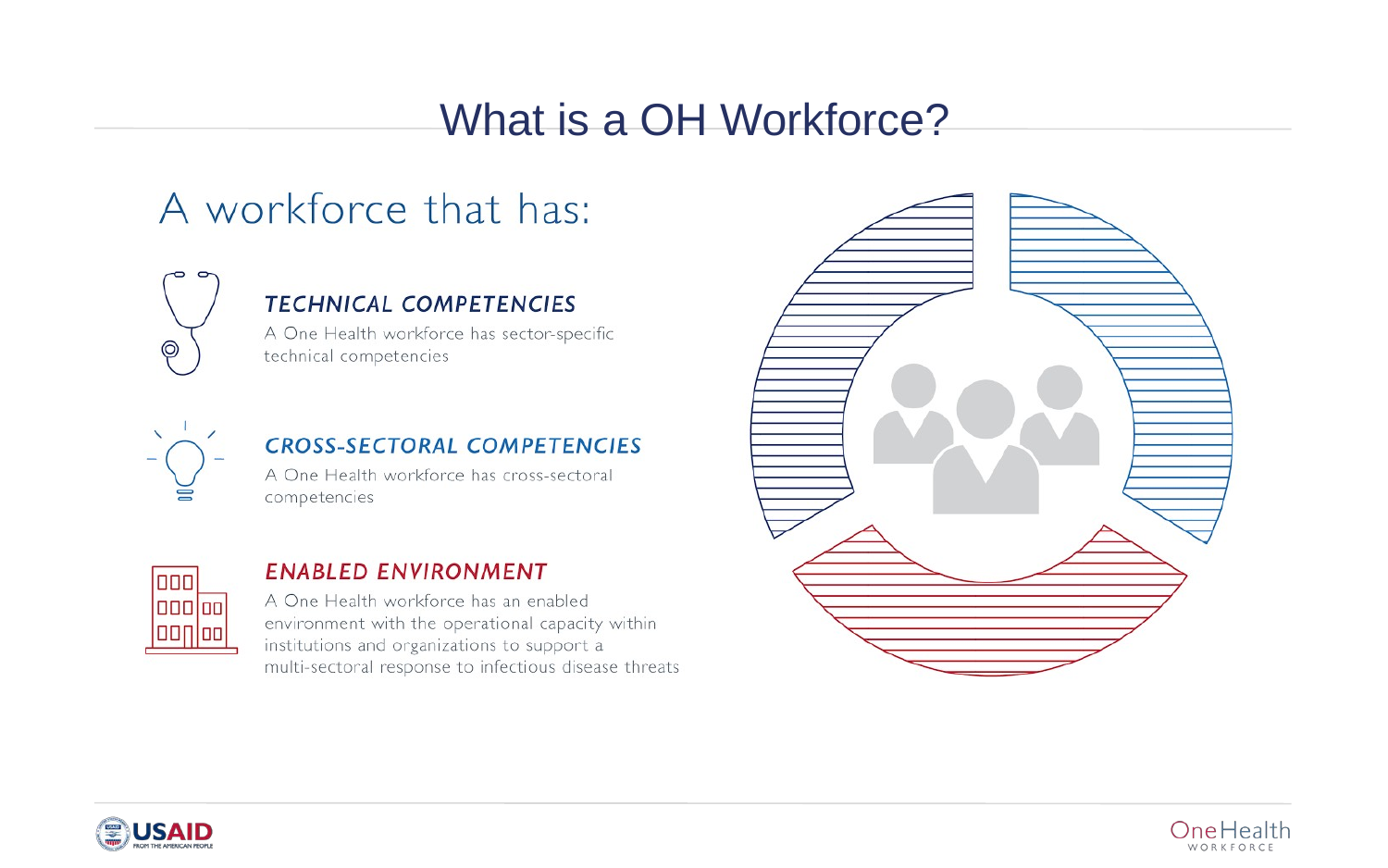

# What is a OH Workforce?
A workforce t hat has: